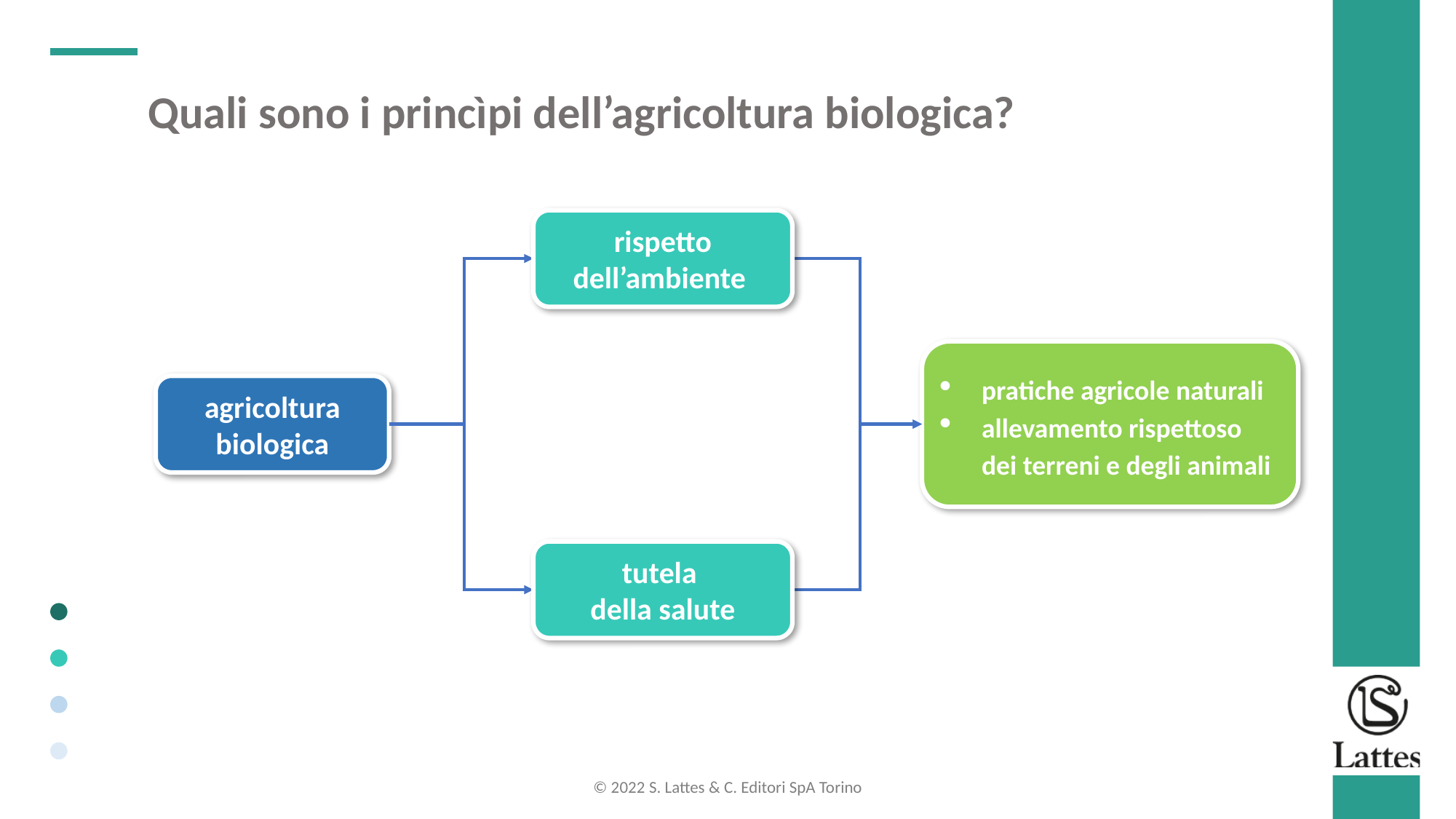

Quali sono i princìpi dell’agricoltura biologica?
rispetto dell’ambiente
pratiche agricole naturali
allevamento rispettoso dei terreni e degli animali
agricoltura biologica
tutela
della salute